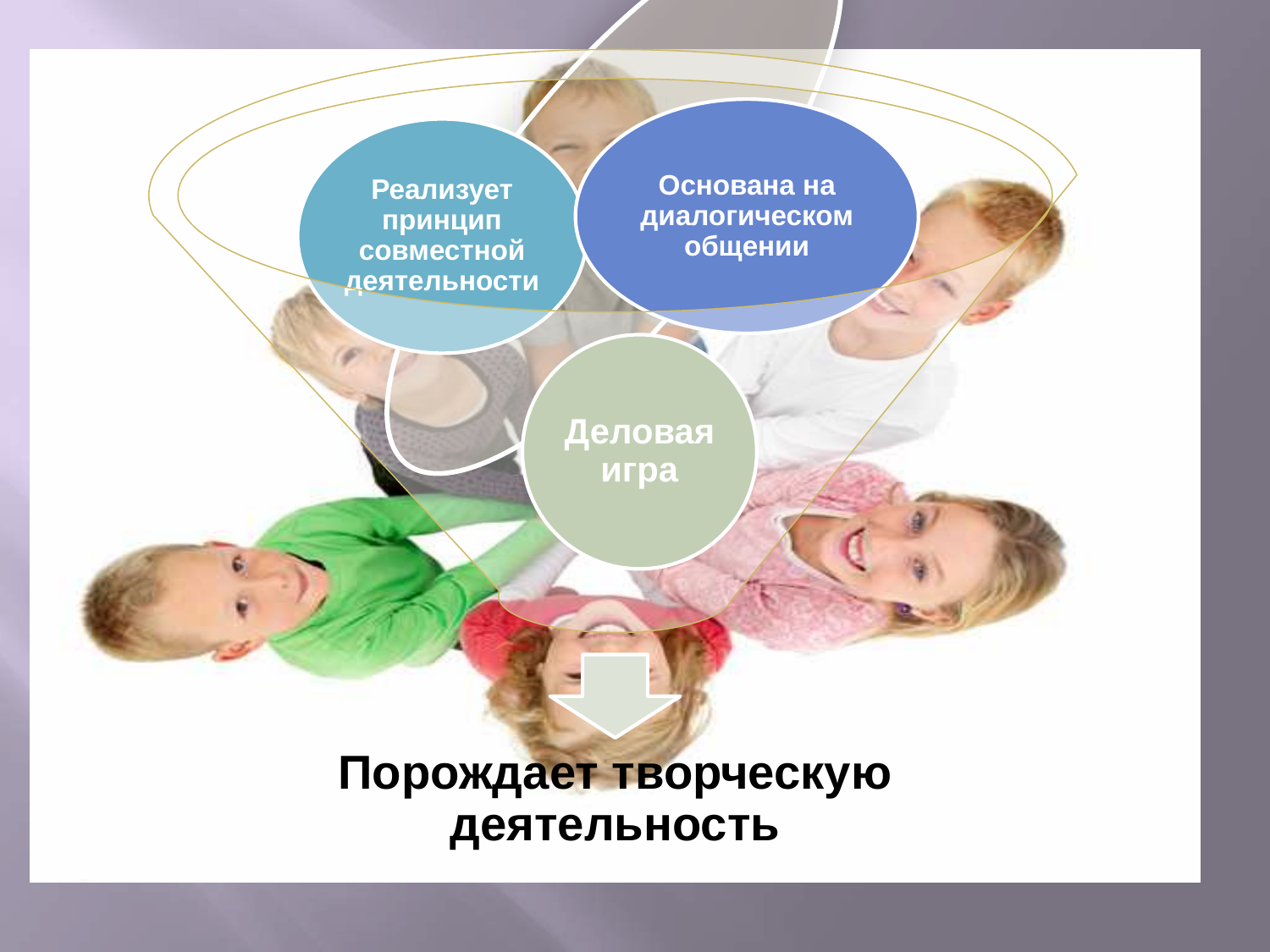

Порождает творческую деятельность
Деловая игра
Реализует принцип совместной деятельности
Основана на диалогическом общении